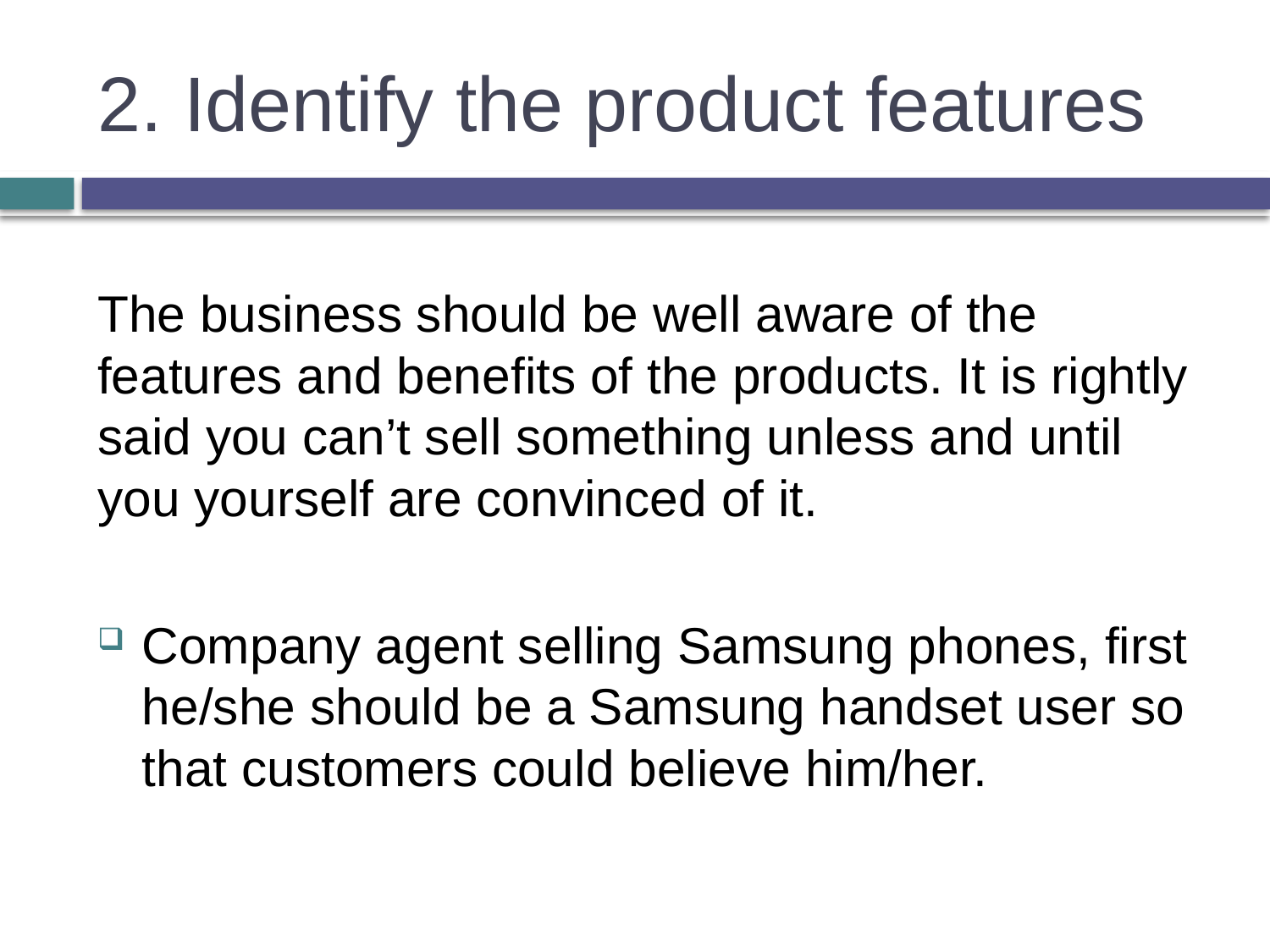

# 2. Identify the product features
The business should be well aware of the features and benefits of the products. It is rightly said you can’t sell something unless and until you yourself are convinced of it.

Company agent selling Samsung phones, first he/she should be a Samsung handset user so that customers could believe him/her.